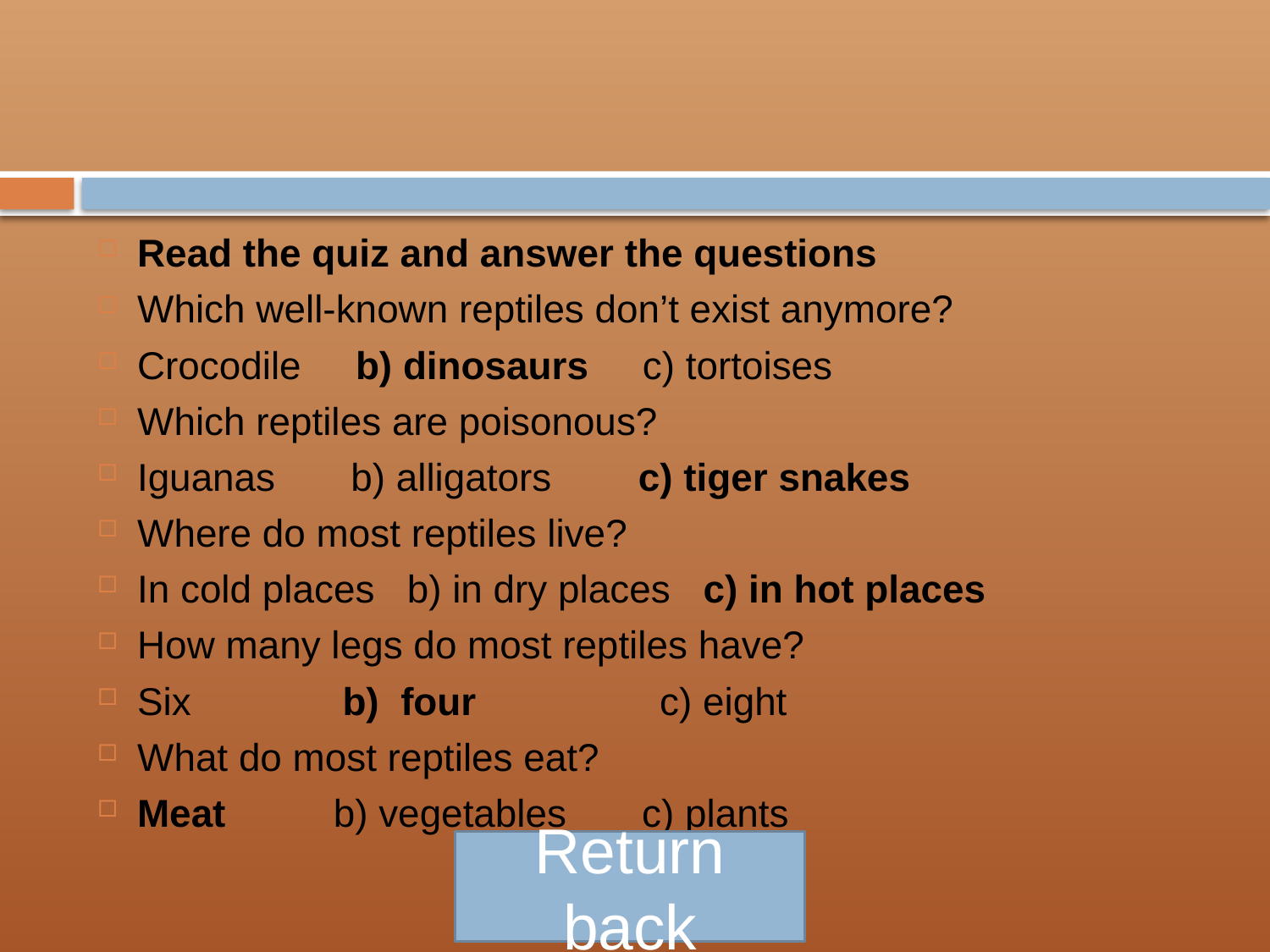

#
Read the quiz and answer the questions
Which well-known reptiles don’t exist anymore?
Crocodile     b) dinosaurs     c) tortoises
Which reptiles are poisonous?
Iguanas       b) alligators        c) tiger snakes
Where do most reptiles live?
In cold places   b) in dry places   c) in hot places
How many legs do most reptiles have?
Six              b)  four                 c) eight
What do most reptiles eat?
Meat          b) vegetables       c) plants

Return back